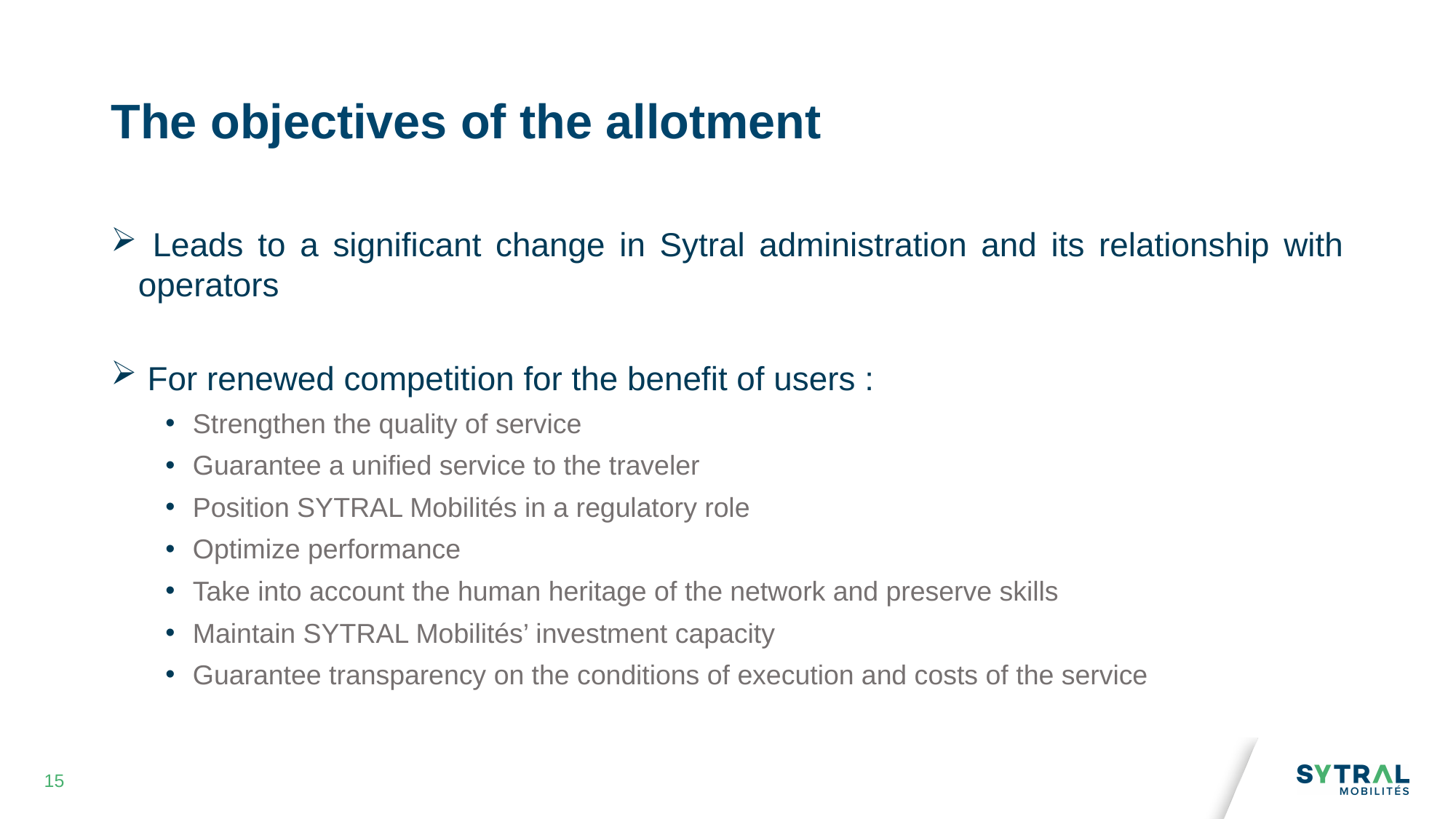

# The objectives of the allotment
 Leads to a significant change in Sytral administration and its relationship with operators

 For renewed competition for the benefit of users :
Strengthen the quality of service
Guarantee a unified service to the traveler
Position SYTRAL Mobilités in a regulatory role
Optimize performance
Take into account the human heritage of the network and preserve skills
Maintain SYTRAL Mobilités’ investment capacity
Guarantee transparency on the conditions of execution and costs of the service
15